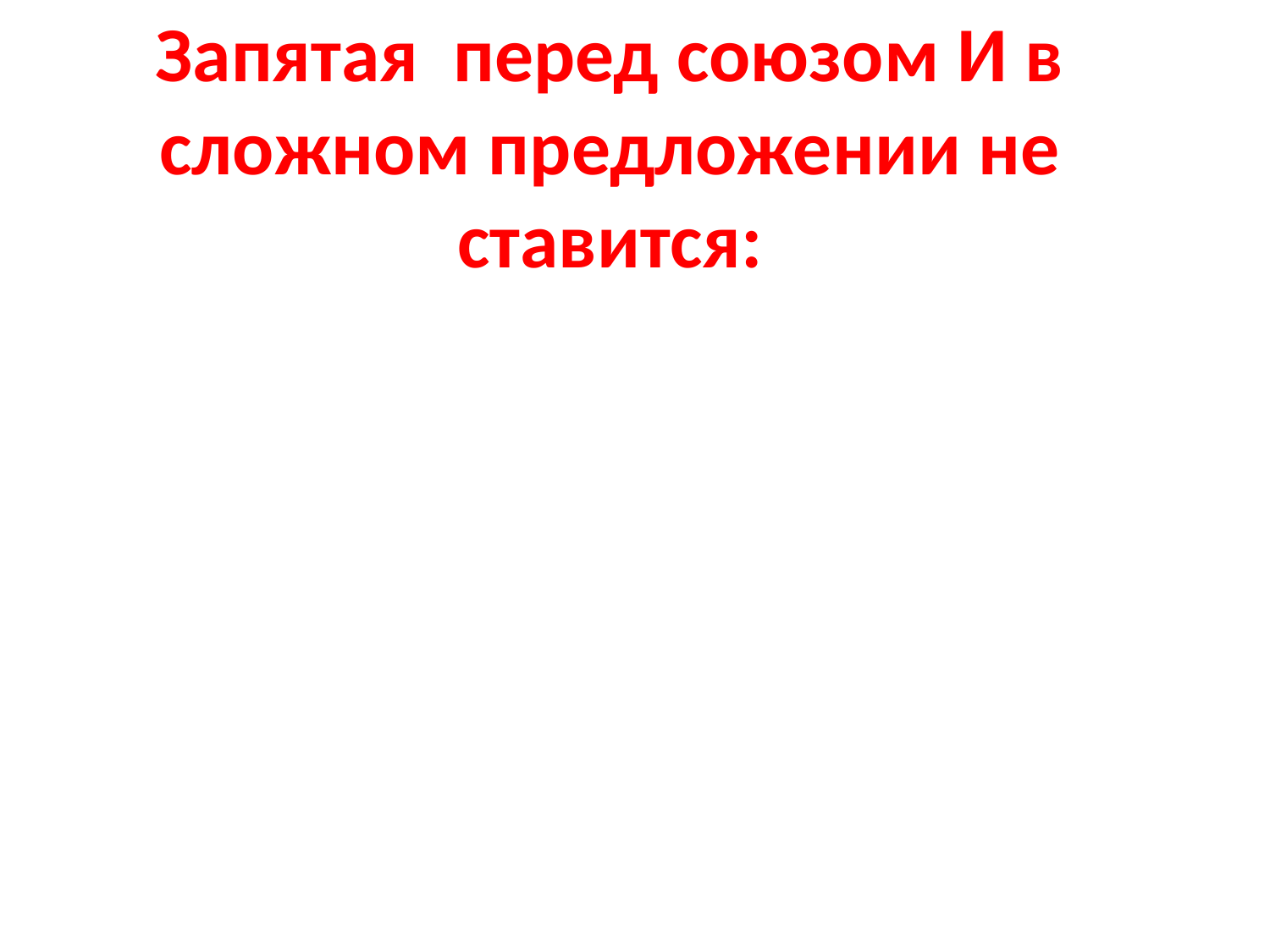

# Запятая  перед союзом И в сложном предложении не ставится: